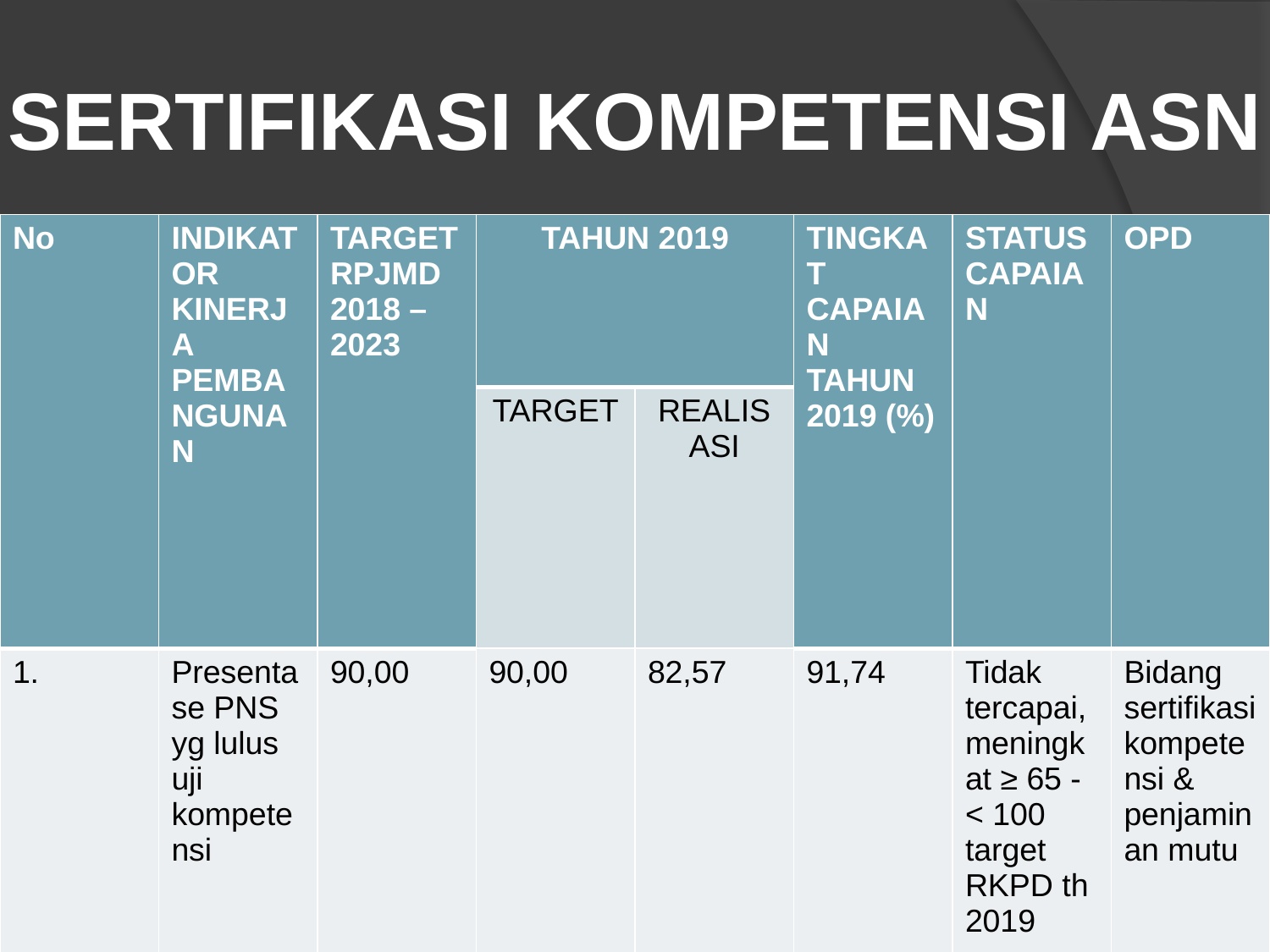

# SERTIFIKASI KOMPETENSI ASN
| No | INDIKATOR KINERJA PEMBANGUNAN | TARGET RPJMD 2018 – 2023 | TAHUN 2019 |  | TINGKAT CAPAIAN TAHUN 2019 (%) | STATUS CAPAIAN | OPD |
| --- | --- | --- | --- | --- | --- | --- | --- |
|  |  |  | TARGET | REALISASI |  |  |  |
| 1. | Presentase PNS yg lulus uji kompetensi | 90,00 | 90,00 | 82,57 | 91,74 | Tidak tercapai, meningkat ≥ 65 - < 100 target RKPD th 2019 | Bidang sertifikasi kompetensi & penjaminan mutu |